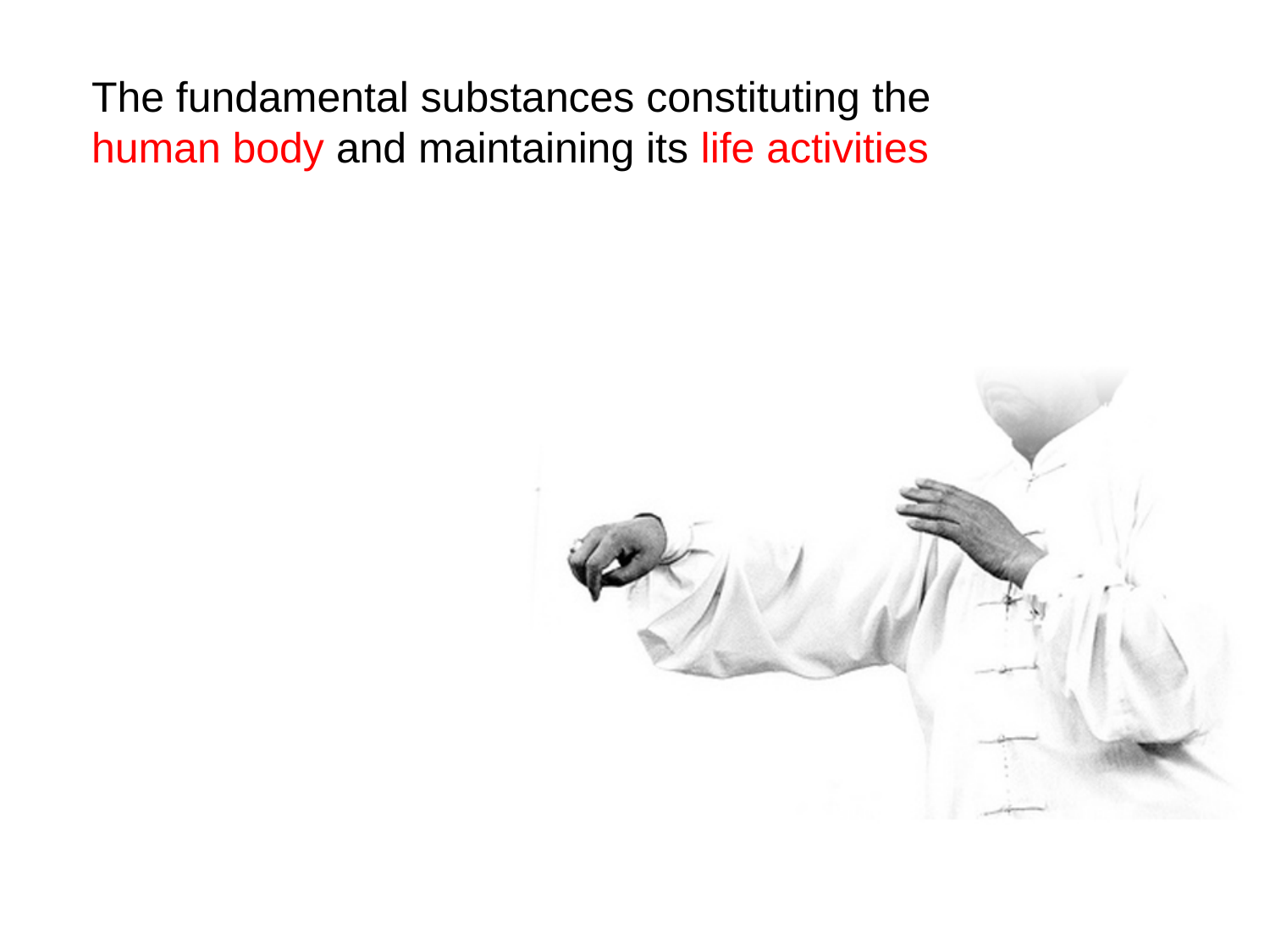

The fundamental substances constituting the
human body and maintaining its life activities